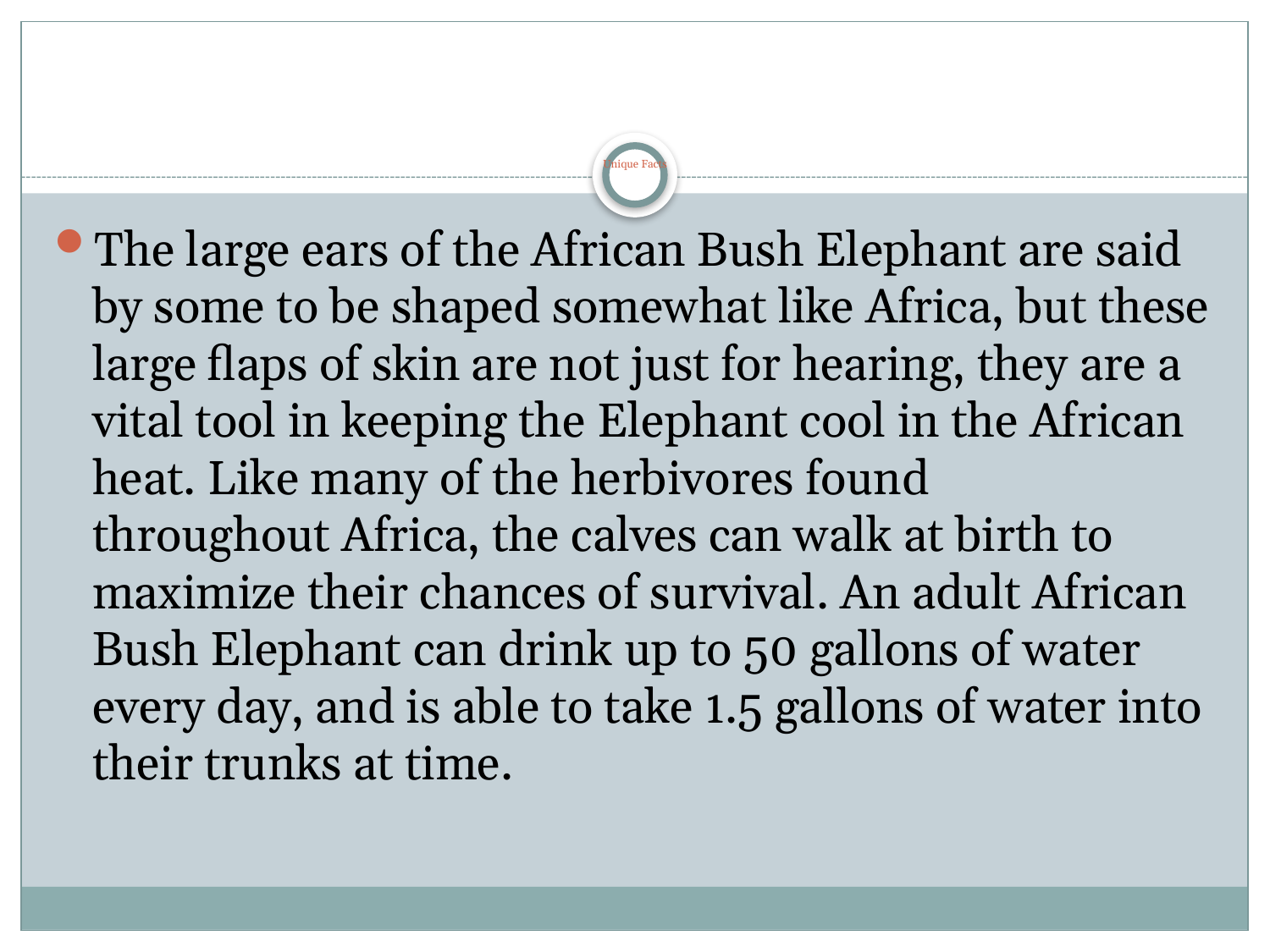

# Unique Facts
The large ears of the African Bush Elephant are said by some to be shaped somewhat like Africa, but these large flaps of skin are not just for hearing, they are a vital tool in keeping the Elephant cool in the African heat. Like many of the herbivores found throughout Africa, the calves can walk at birth to maximize their chances of survival. An adult African Bush Elephant can drink up to 50 gallons of water every day, and is able to take 1.5 gallons of water into their trunks at time.